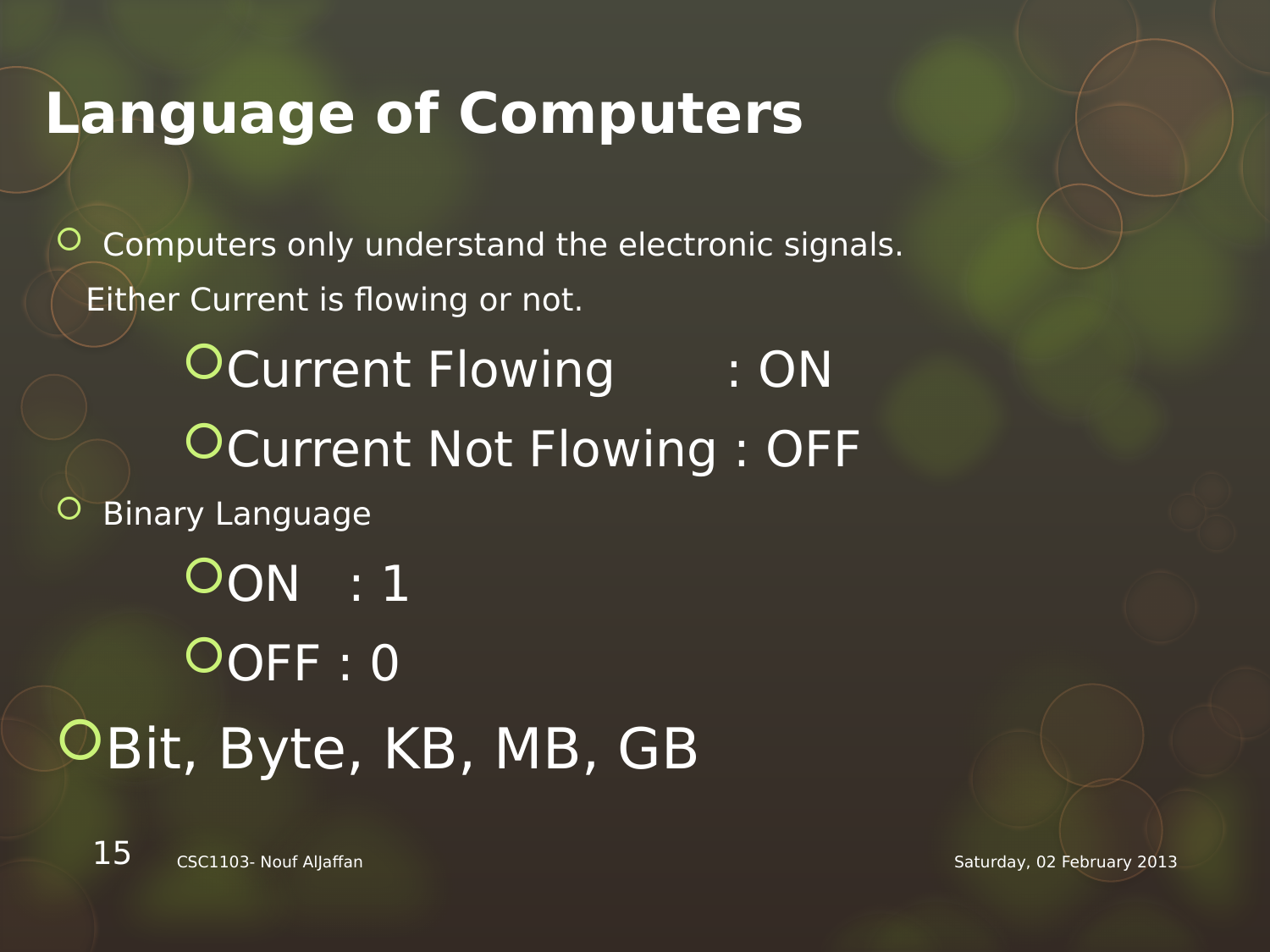

# Language of Computers
Computers only understand the electronic signals.
   Either Current is flowing or not.
Current Flowing       : ON
Current Not Flowing : OFF
Binary Language
ON   : 1
OFF : 0
Bit, Byte, KB, MB, GB
15
CSC1103- Nouf AlJaffan
Saturday, 02 February 2013